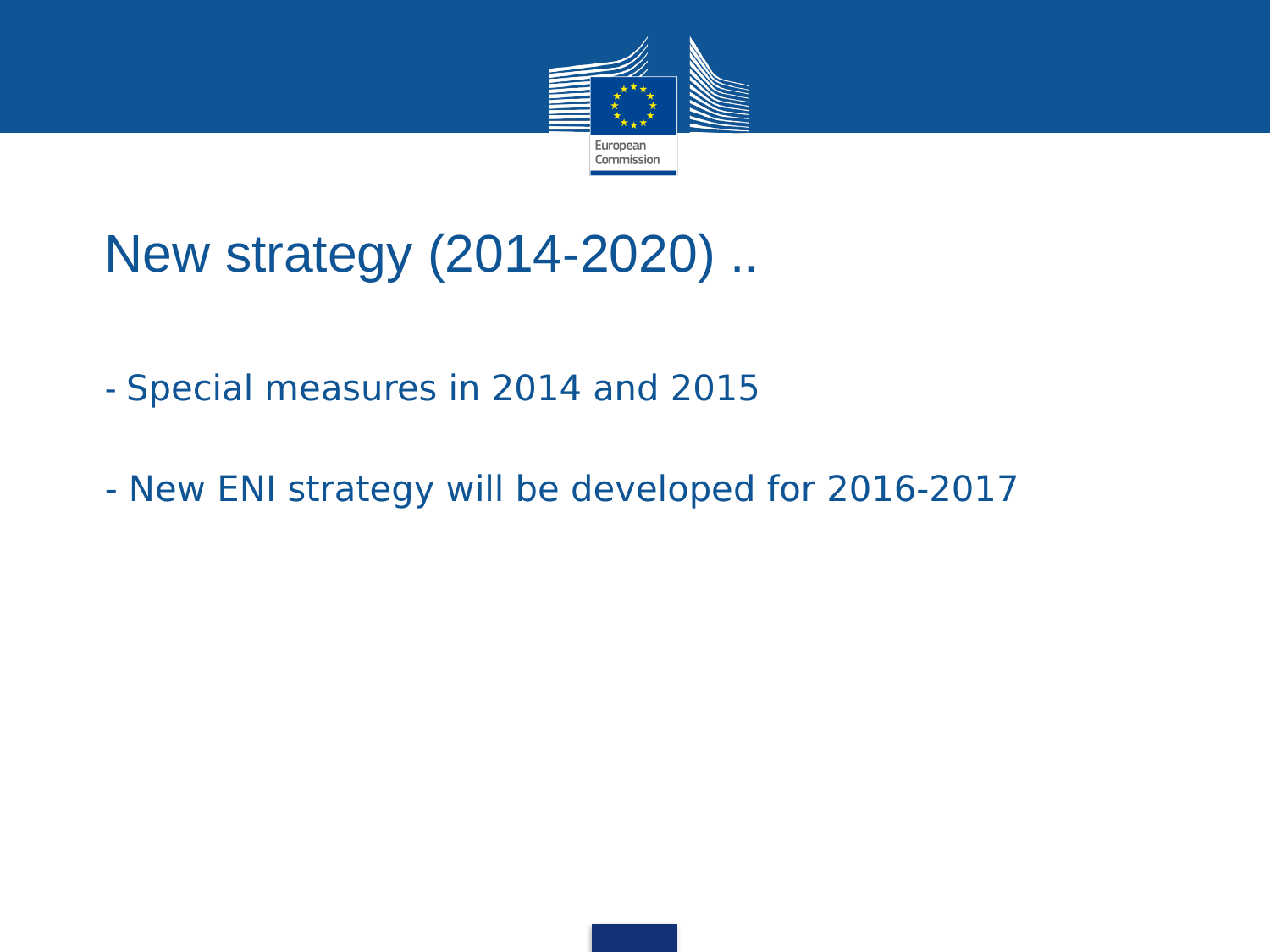

New strategy (2014-2020) ..

- Special measures in 2014 and 2015

- New ENI strategy will be developed for 2016-2017